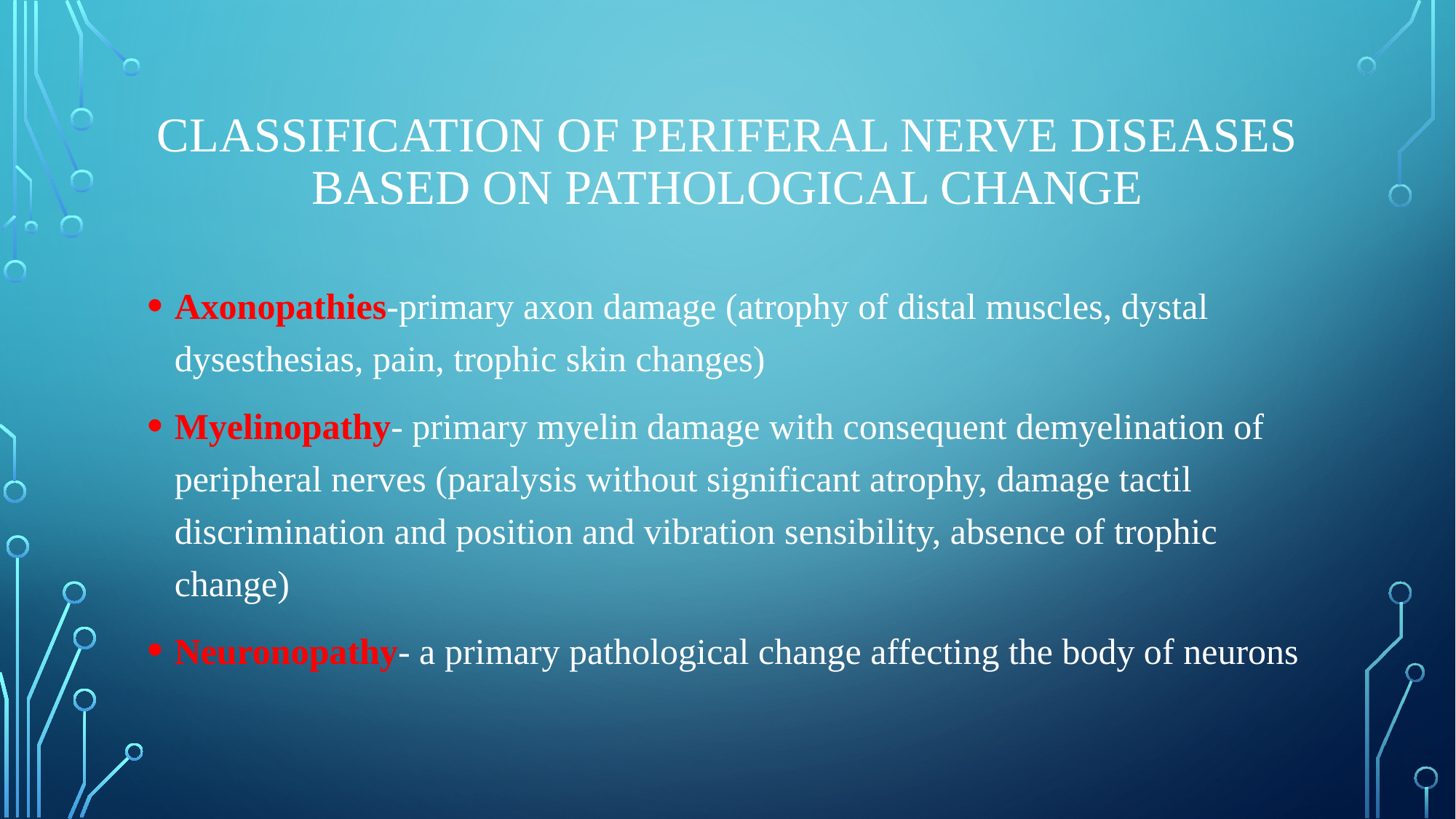

# Classification of periferal nerve diseases based on pathological change
Axonopathies-primary axon damage (atrophy of distal muscles, dystal dysesthesias, pain, trophic skin changes)
Myelinopathy- primary myelin damage with consequent demyelination of peripheral nerves (paralysis without significant atrophy, damage tactil discrimination and position and vibration sensibility, absence of trophic change)
Neuronopathy- a primary pathological change affecting the body of neurons